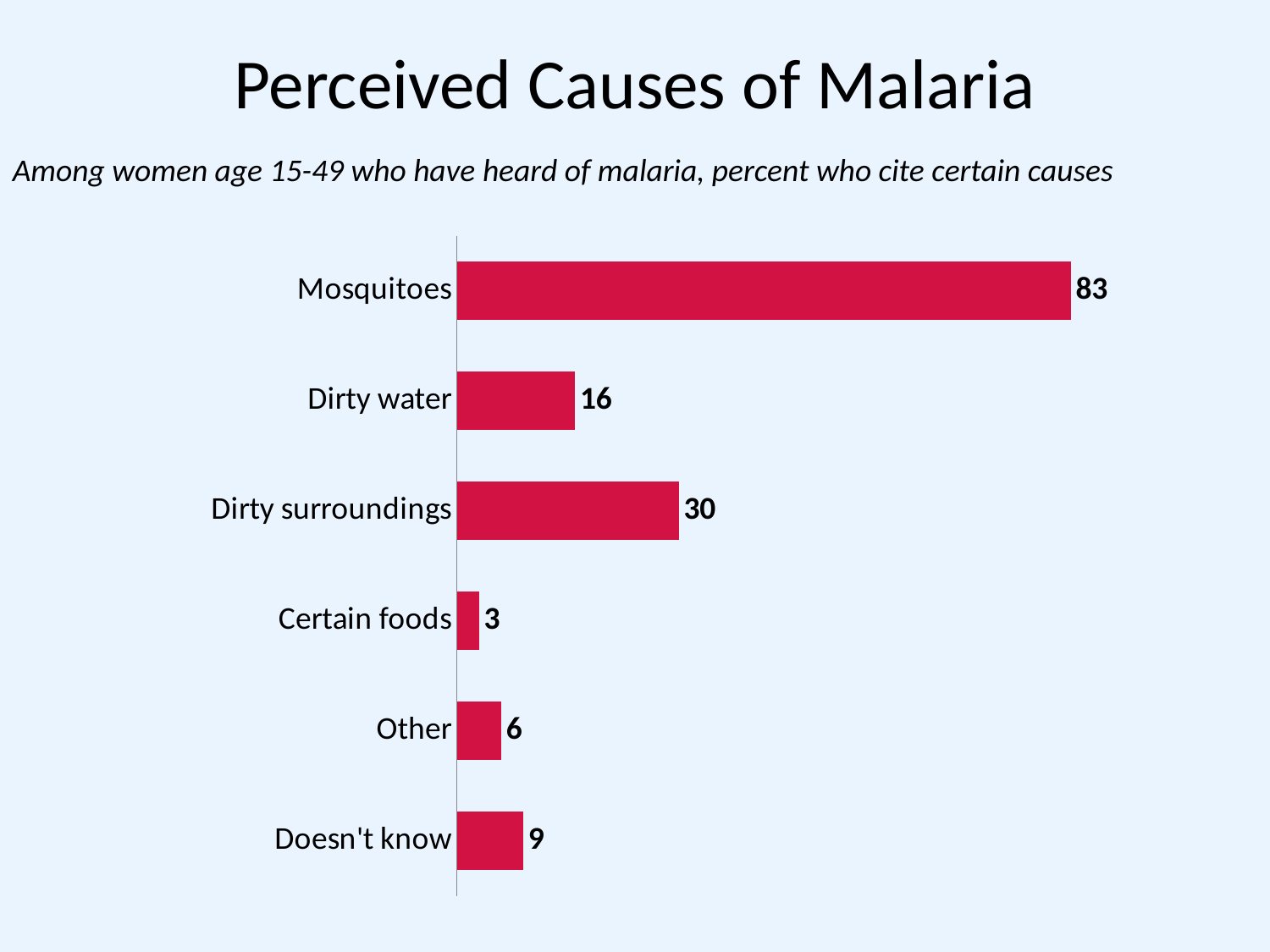

# Perceived Causes of Malaria
Among women age 15-49 who have heard of malaria, percent who cite certain causes

### Chart

| Category | Series 1 |
|---|---|
| Doesn't know | 9.0 |
| Other | 6.0 |
| Certain foods | 3.0 |
| Dirty surroundings | 30.0 |
| Dirty water | 16.0 |
| Mosquitoes | 83.0 |